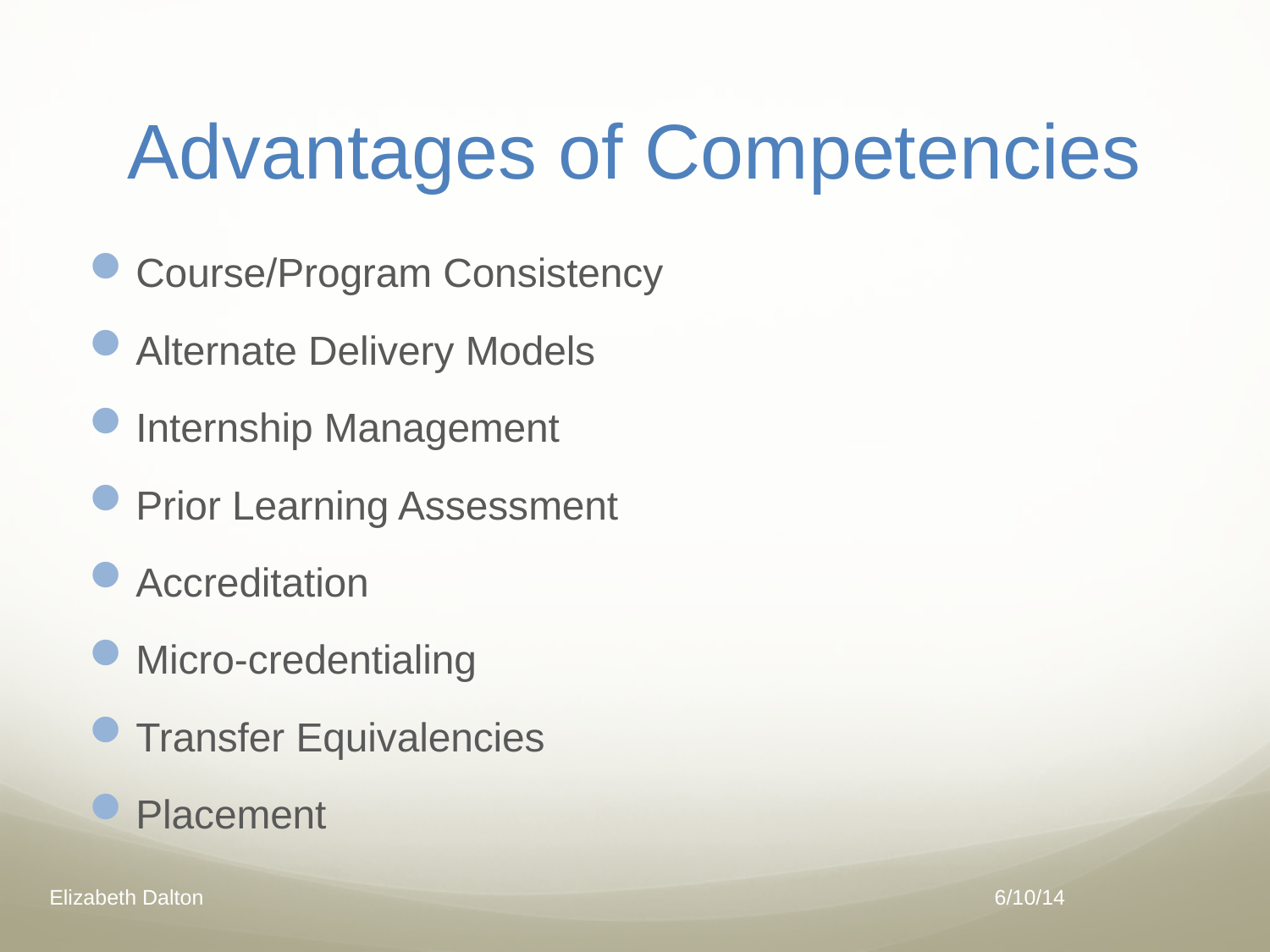

# Advantages of Competencies
Course/Program Consistency
Alternate Delivery Models
Internship Management
Prior Learning Assessment
Accreditation
Micro-credentialing
Transfer Equivalencies
Placement
Elizabeth Dalton
6/10/14